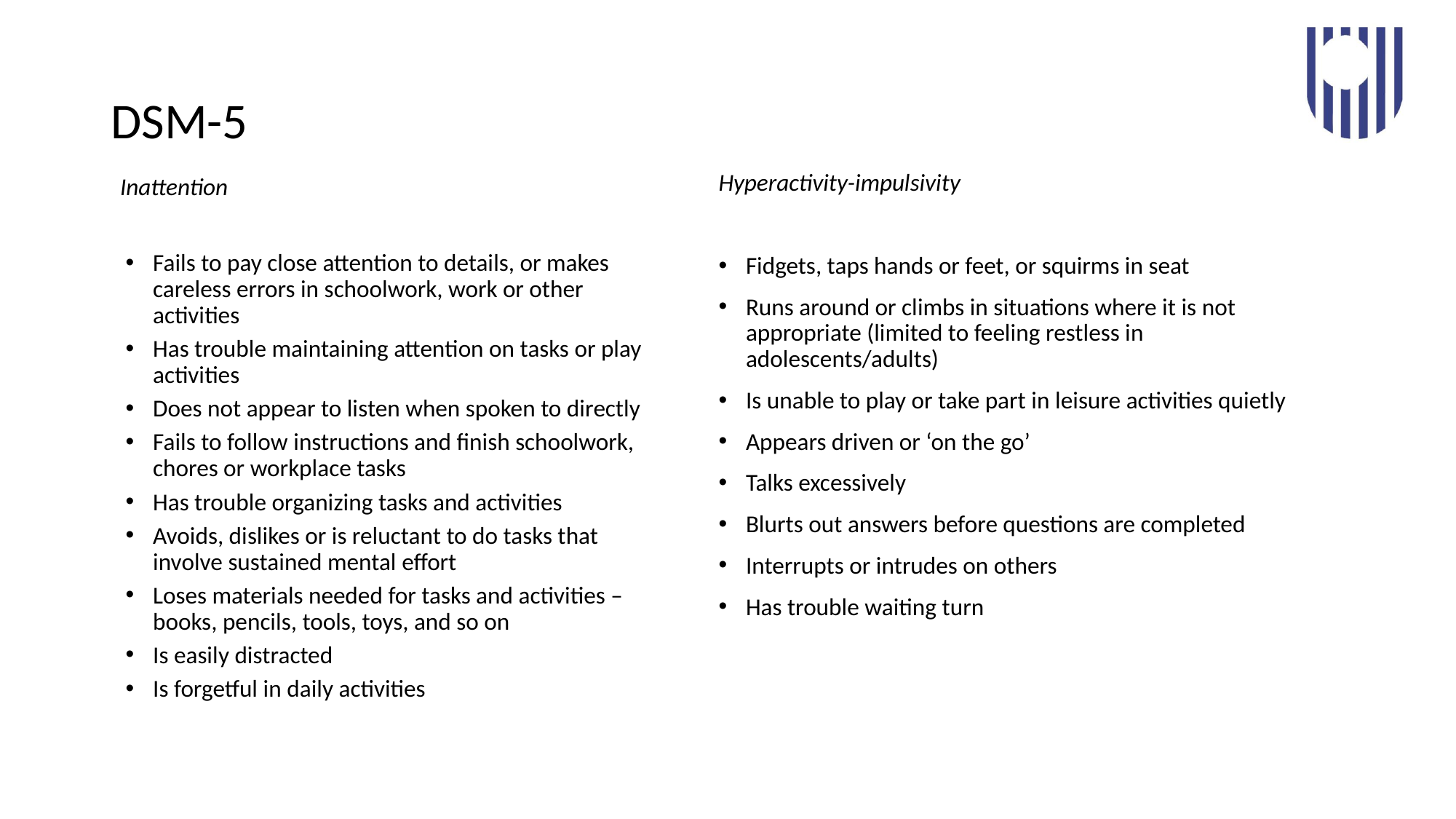

# DSM-5
 Inattention

Fails to pay close attention to details, or makes careless errors in schoolwork, work or other activities
Has trouble maintaining attention on tasks or play activities
Does not appear to listen when spoken to directly
Fails to follow instructions and finish schoolwork, chores or workplace tasks
Has trouble organizing tasks and activities
Avoids, dislikes or is reluctant to do tasks that involve sustained mental effort
Loses materials needed for tasks and activities – books, pencils, tools, toys, and so on
Is easily distracted
Is forgetful in daily activities
Hyperactivity-impulsivity

Fidgets, taps hands or feet, or squirms in seat
Runs around or climbs in situations where it is not appropriate (limited to feeling restless in adolescents/adults)
Is unable to play or take part in leisure activities quietly
Appears driven or ‘on the go’
Talks excessively
Blurts out answers before questions are completed
Interrupts or intrudes on others
Has trouble waiting turn